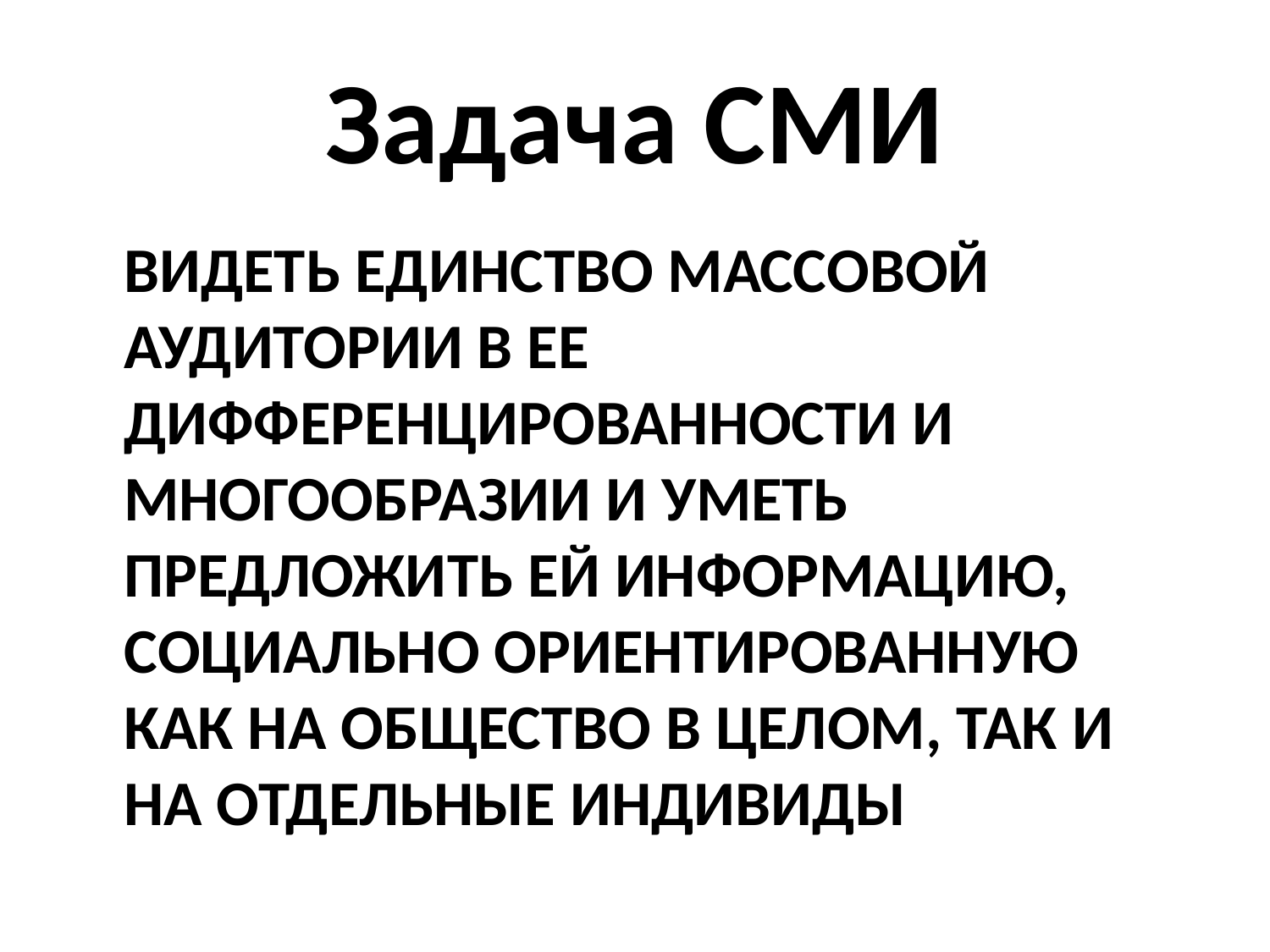

# Задача СМИ
	ВИДЕТЬ ЕДИНСТВО МАССОВОЙ АУДИТОРИИ В ЕЕ ДИФФЕРЕНЦИРОВАННОСТИ И МНОГООБРАЗИИ И УМЕТЬ ПРЕДЛОЖИТЬ ЕЙ ИНФОРМАЦИЮ, СОЦИАЛЬНО ОРИЕНТИРОВАННУЮ КАК НА ОБЩЕСТВО В ЦЕЛОМ, ТАК И НА ОТДЕЛЬНЫЕ ИНДИВИДЫ